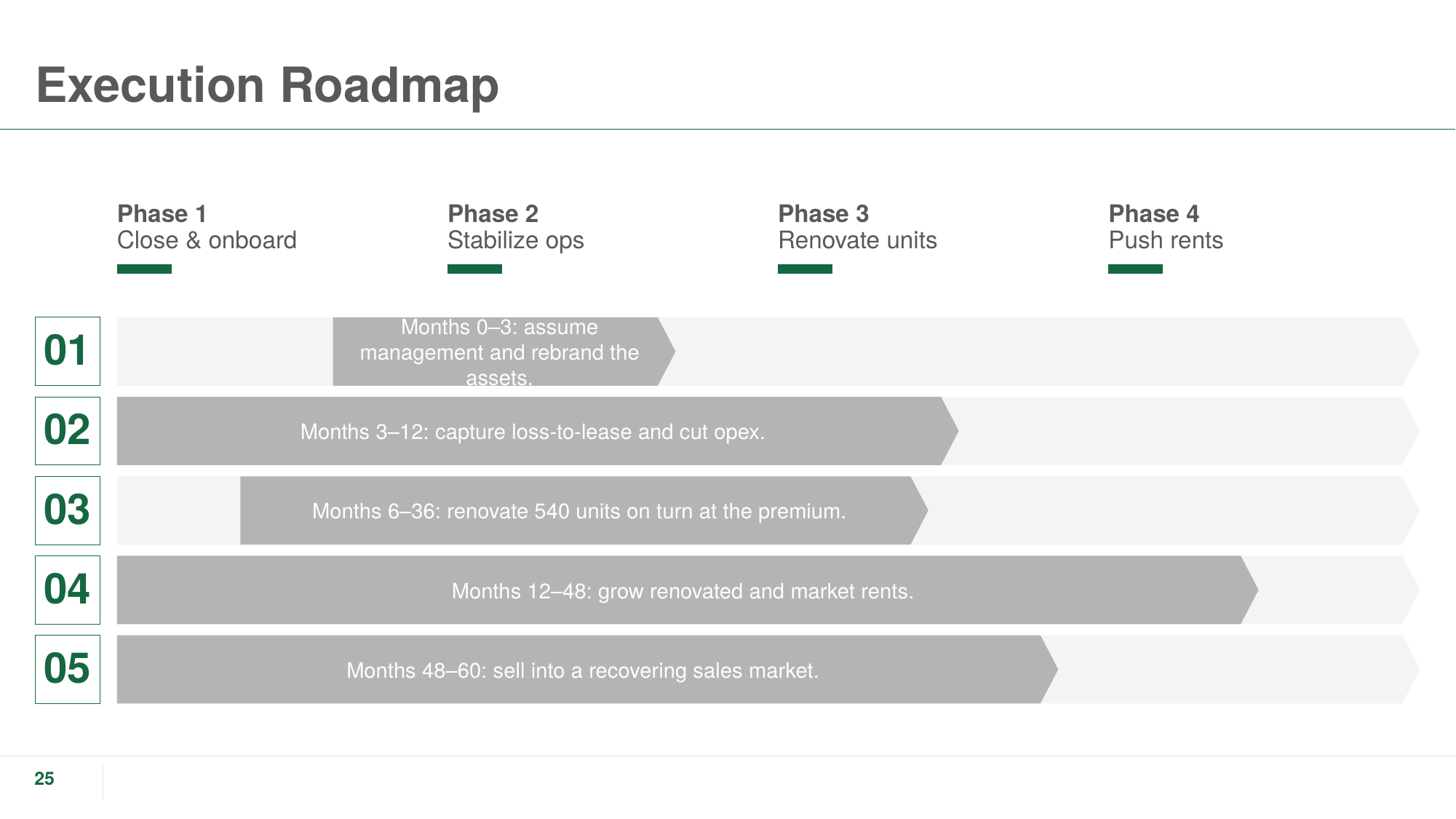

# Execution Roadmap
Phase 1
Close & onboard
Phase 2
Stabilize ops
Phase 3
Renovate units
Phase 4
Push rents
01

Months 0–3: assume management and rebrand the assets.
02

Months 3–12: capture loss-to-lease and cut opex.
03
Months 6–36: renovate 540 units on turn at the premium.

Months 12–48: grow renovated and market rents.
04

05

Months 48–60: sell into a recovering sales market.
25